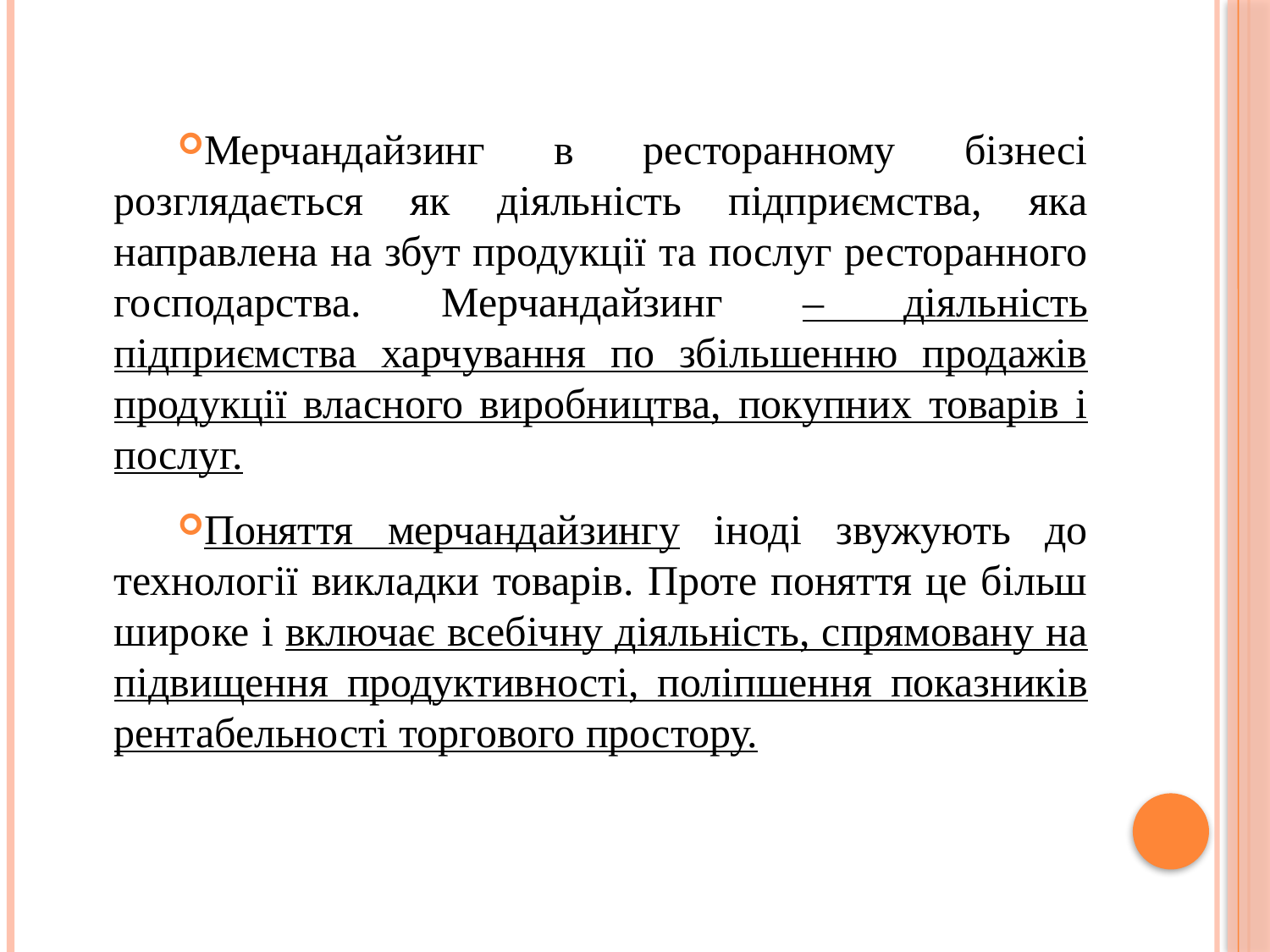

Мерчандайзинг в ресторанному бізнесі розглядається як діяльність підприємства, яка направлена на збут продукції та послуг ресторанного господарства. Мерчандайзинг – діяльність підприємства харчування по збільшенню продажів продукції власного виробництва, покупних товарів і послуг.
Поняття мерчандайзингу іноді звужують до технології викладки товарів. Проте поняття це більш широке і включає всебічну діяльність, спрямовану на підвищення продуктивності, поліпшення показників рентабельності торгового простору.